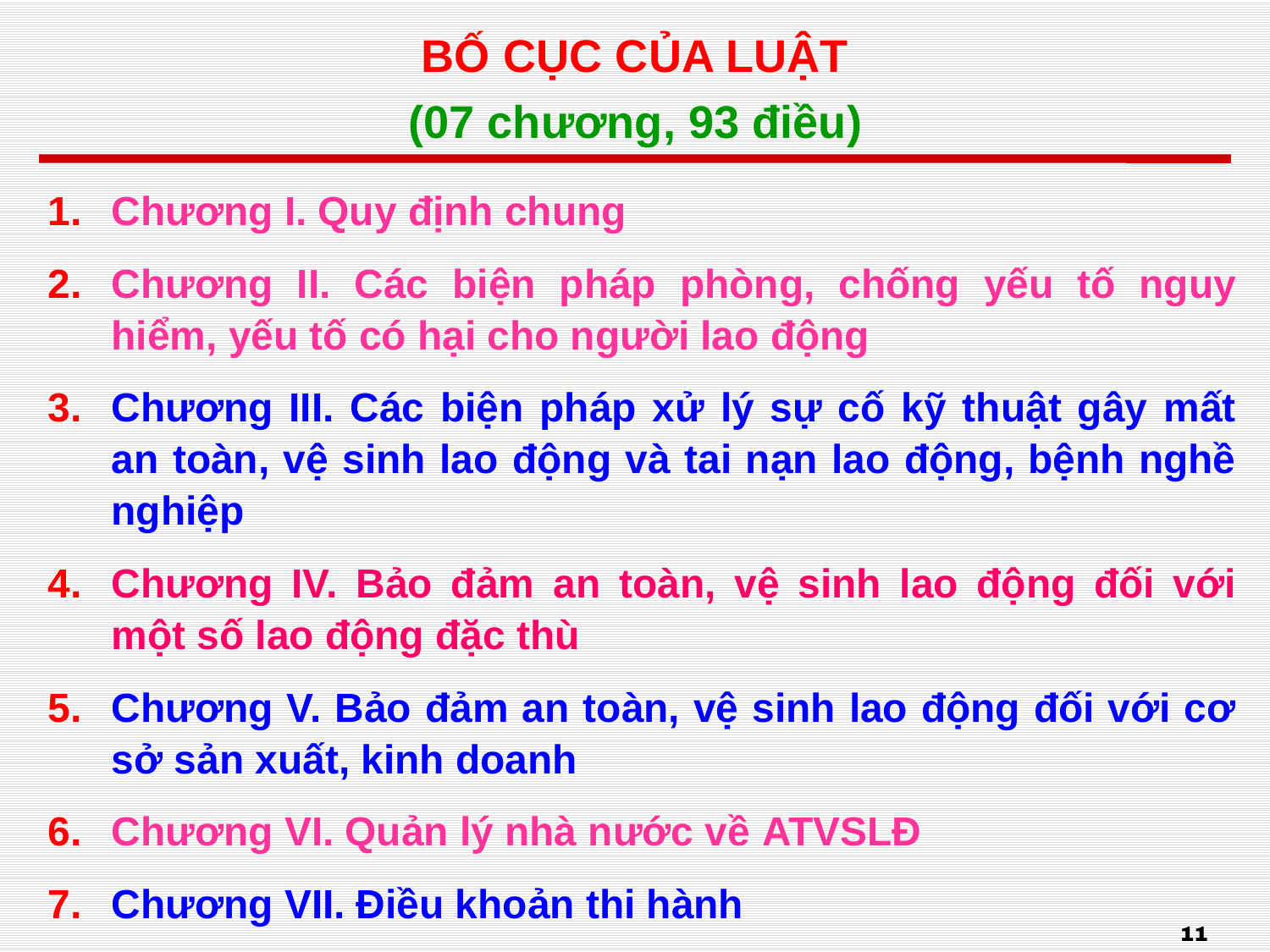

# BỐ CỤC CỦA LUẬT (07 chương, 93 điều)
Chương I. Quy định chung
Chương II. Các biện pháp phòng, chống yếu tố nguy hiểm, yếu tố có hại cho người lao động
Chương III. Các biện pháp xử lý sự cố kỹ thuật gây mất an toàn, vệ sinh lao động và tai nạn lao động, bệnh nghề nghiệp
Chương IV. Bảo đảm an toàn, vệ sinh lao động đối với một số lao động đặc thù
Chương V. Bảo đảm an toàn, vệ sinh lao động đối với cơ sở sản xuất, kinh doanh
Chương VI. Quản lý nhà nước về ATVSLĐ
Chương VII. Điều khoản thi hành